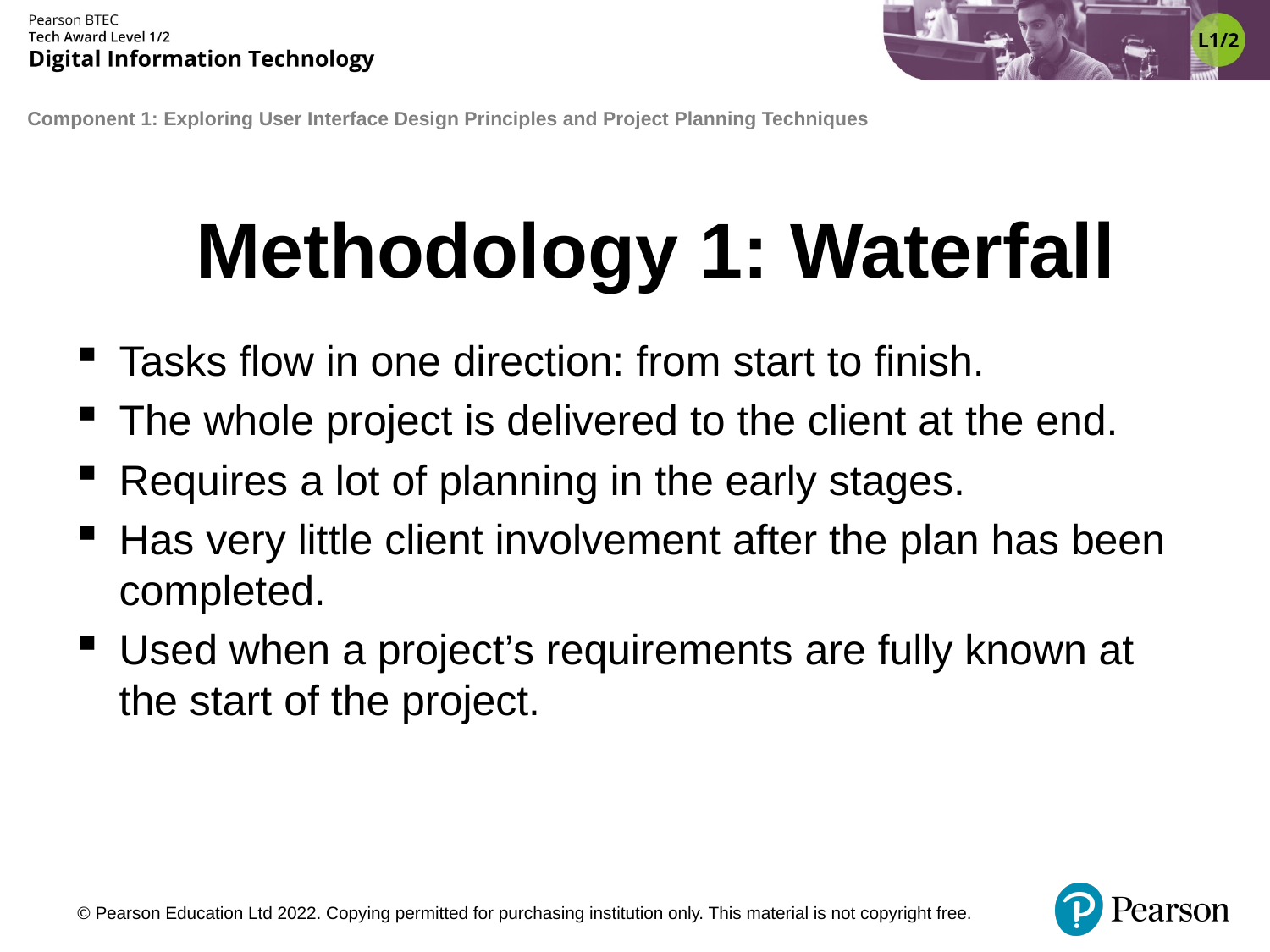

Methodology 1: Waterfall
Tasks flow in one direction: from start to finish.
The whole project is delivered to the client at the end.
Requires a lot of planning in the early stages.
Has very little client involvement after the plan has been completed.
Used when a project’s requirements are fully known at the start of the project.